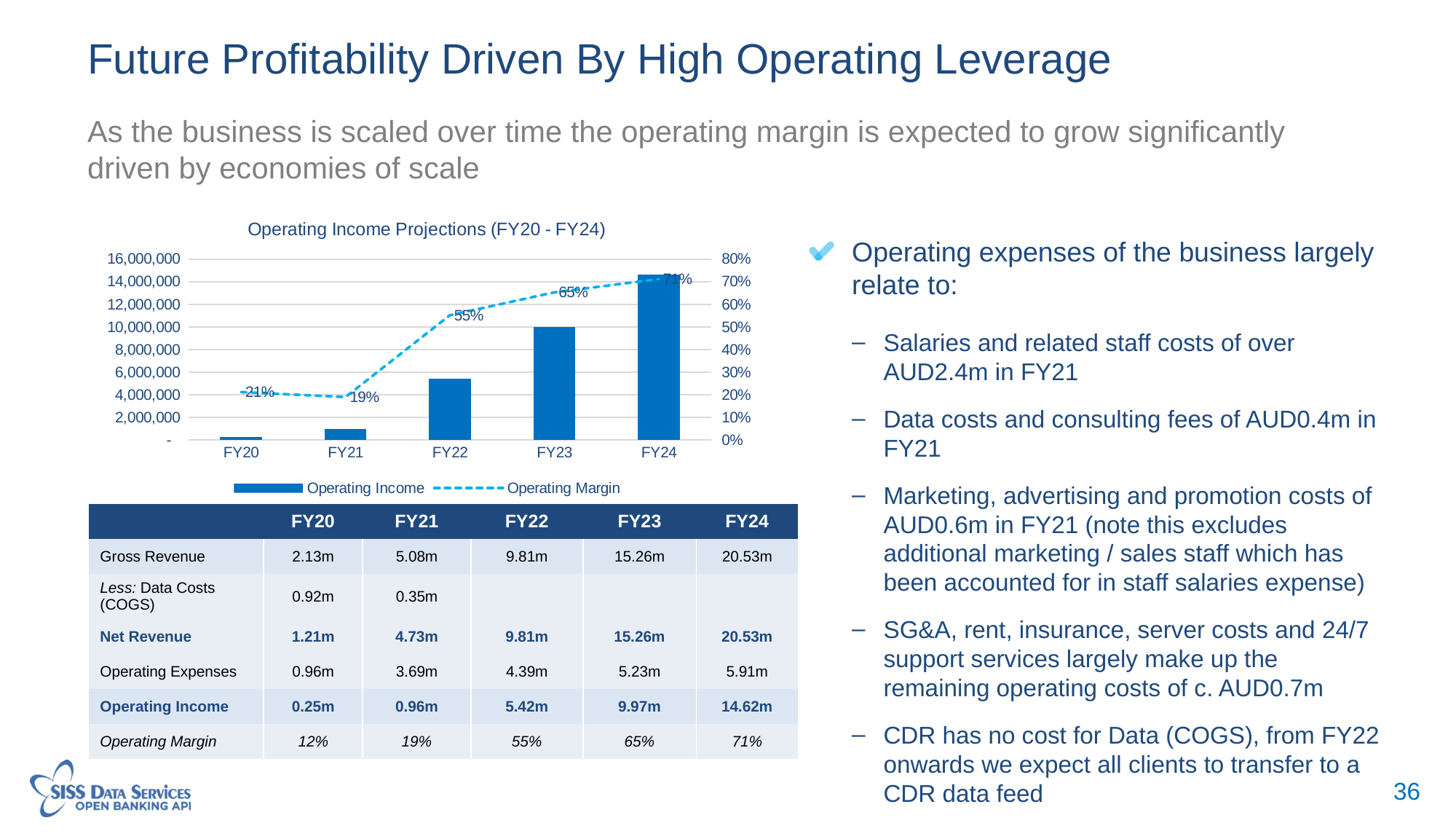

# Future Profitability Driven By High Operating Leverage
As the business is scaled over time the operating margin is expected to grow significantly driven by economies of scale

### Chart: Operating Income Projections (FY20 - FY24)

| Category | Operating Income | Operating Margin |
|---|---|---|
| FY20 | 254710.0 | 0.21225833333333333 |
| FY21 | 964570.6621678039 | 0.1900263280179578 |
| FY22 | 5415577.543750001 | 0.5522999891642447 |
| FY23 | 9974568.866093751 | 0.6535344056408682 |
| FY24 | 14618580.17563672 | 0.7119380610045399 |
Operating expenses of the business largely relate to:
Salaries and related staff costs of over AUD2.4m in FY21
Data costs and consulting fees of AUD0.4m in FY21
Marketing, advertising and promotion costs of AUD0.6m in FY21 (note this excludes additional marketing / sales staff which has been accounted for in staff salaries expense)
SG&A, rent, insurance, server costs and 24/7 support services largely make up the remaining operating costs of c. AUD0.7m
CDR has no cost for Data (COGS), from FY22 onwards we expect all clients to transfer to a CDR data feed
|  | FY20 | FY21 | FY22 | FY23 | FY24 |
| --- | --- | --- | --- | --- | --- |
| Gross Revenue | 2.13m | 5.08m | 9.81m | 15.26m | 20.53m |
| Less: Data Costs (COGS) | 0.92m | 0.35m |  |  |  |
| Net Revenue | 1.21m | 4.73m | 9.81m | 15.26m | 20.53m |
| Operating Expenses | 0.96m | 3.69m | 4.39m | 5.23m | 5.91m |
| Operating Income | 0.25m | 0.96m | 5.42m | 9.97m | 14.62m |
| Operating Margin | 12% | 19% | 55% | 65% | 71% |
36